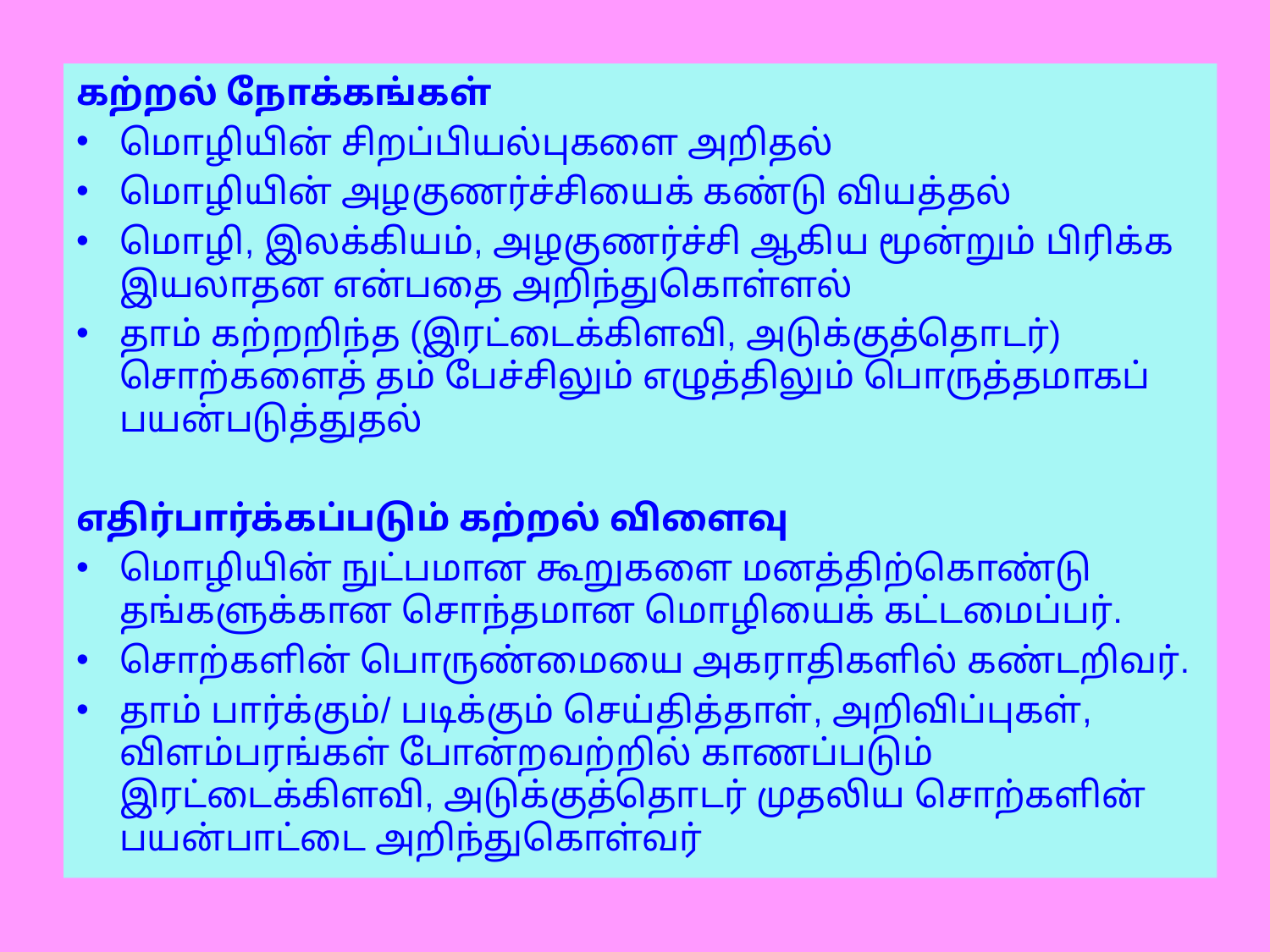

கற்றல் நோக்கங்கள்
மொழியின் சிறப்பியல்புகளை அறிதல்
மொழியின் அழகுணர்ச்சியைக் கண்டு வியத்தல்
மொழி, இலக்கியம், அழகுணர்ச்சி ஆகிய மூன்றும் பிரிக்க இயலாதன என்பதை அறிந்துகொள்ளல்
தாம் கற்றறிந்த (இரட்டைக்கிளவி, அடுக்குத்தொடர்) சொற்களைத் தம் பேச்சிலும் எழுத்திலும் பொருத்தமாகப் பயன்படுத்துதல்

எதிர்பார்க்கப்படும் கற்றல் விளைவு
மொழியின் நுட்பமான கூறுகளை மனத்திற்கொண்டு தங்களுக்கான சொந்தமான மொழியைக் கட்டமைப்பர்.
சொற்களின் பொருண்மையை அகராதிகளில் கண்டறிவர்.
தாம் பார்க்கும்/ படிக்கும் செய்தித்தாள், அறிவிப்புகள், விளம்பரங்கள் போன்றவற்றில் காணப்படும் இரட்டைக்கிளவி, அடுக்குத்தொடர் முதலிய சொற்களின் பயன்பாட்டை அறிந்துகொள்வர்